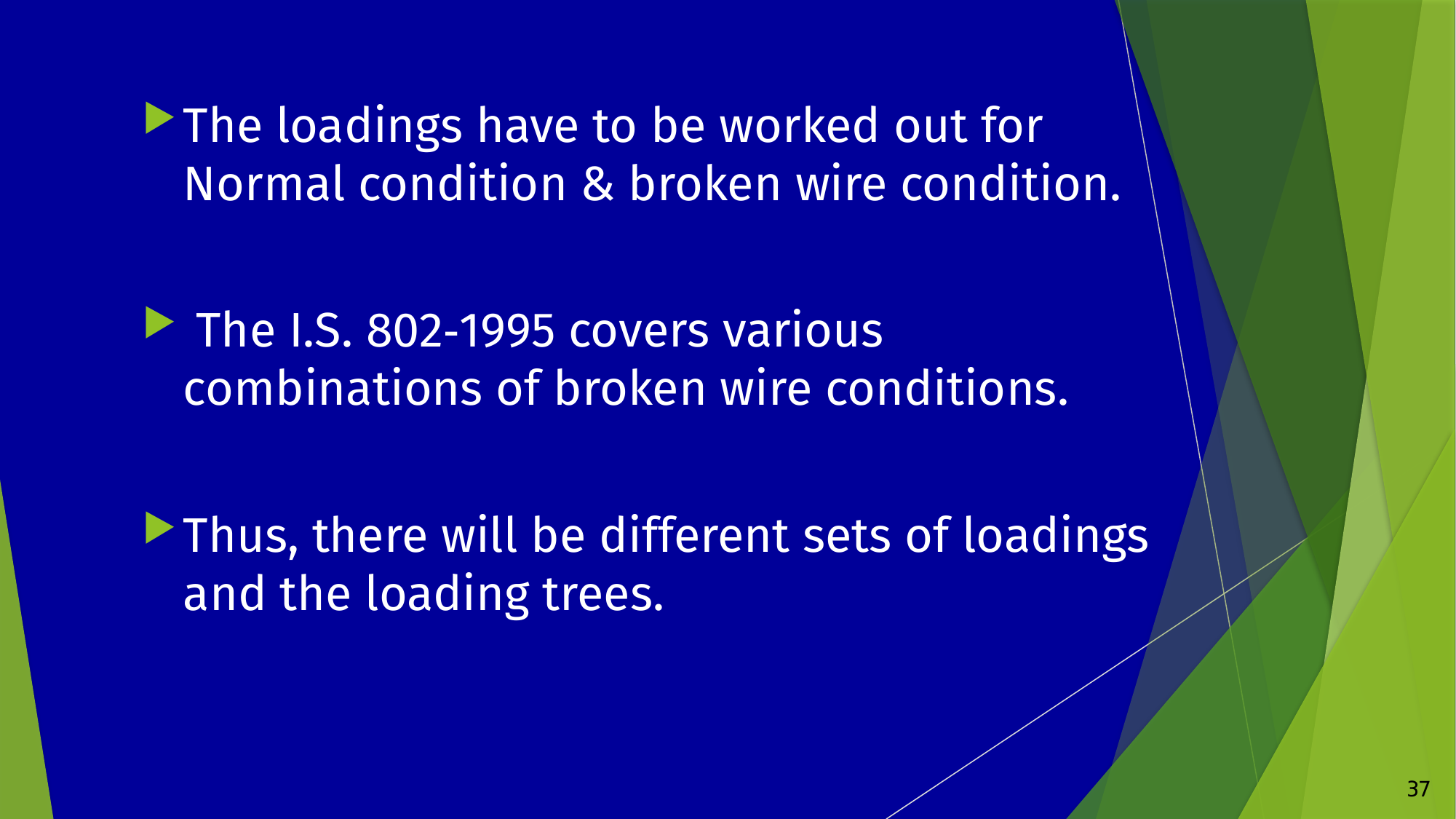

The loadings have to be worked out for Normal condition & broken wire condition.

 The I.S. 802‐1995 covers various combinations of broken wire conditions.

Thus, there will be different sets of loadings and the loading trees.

37